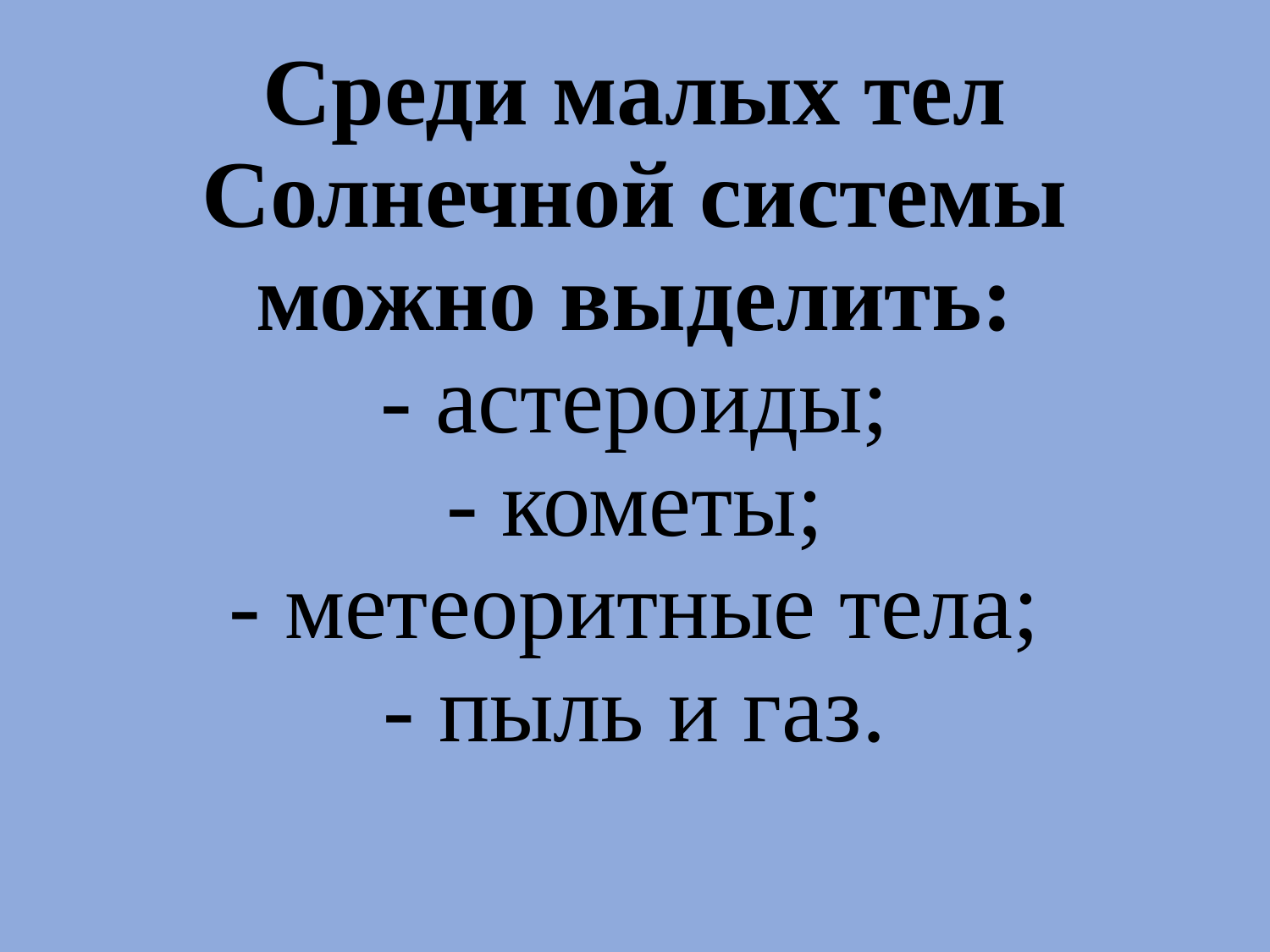

Среди малых тел Солнечной системы можно выделить:
- астероиды;
- кометы;
- метеоритные тела;
- пыль и газ.